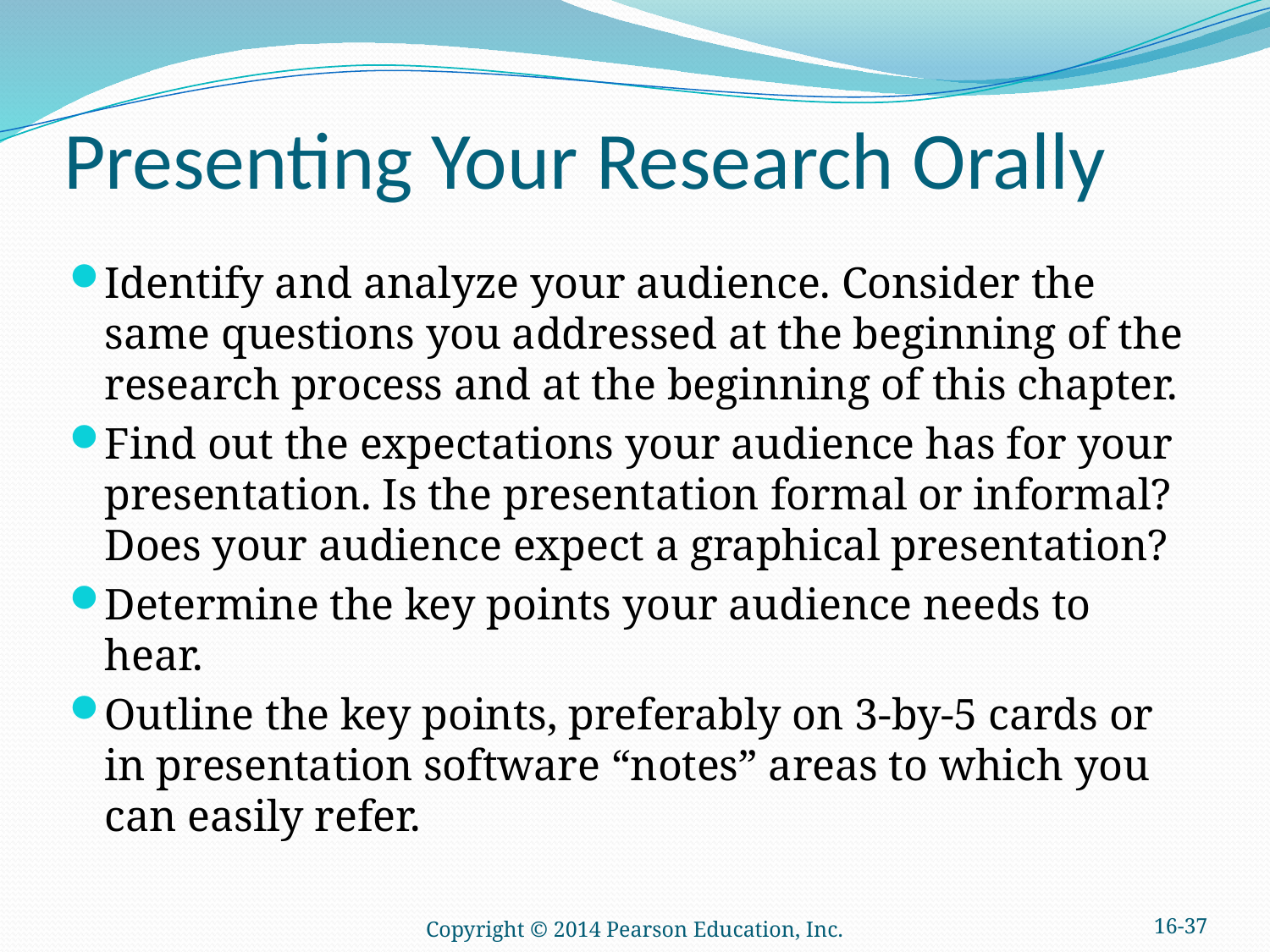

# Presenting Your Research Orally
Identify and analyze your audience. Consider the same questions you addressed at the beginning of the research process and at the beginning of this chapter.
Find out the expectations your audience has for your presentation. Is the presentation formal or informal? Does your audience expect a graphical presentation?
Determine the key points your audience needs to hear.
Outline the key points, preferably on 3-by-5 cards or in presentation software “notes” areas to which you can easily refer.